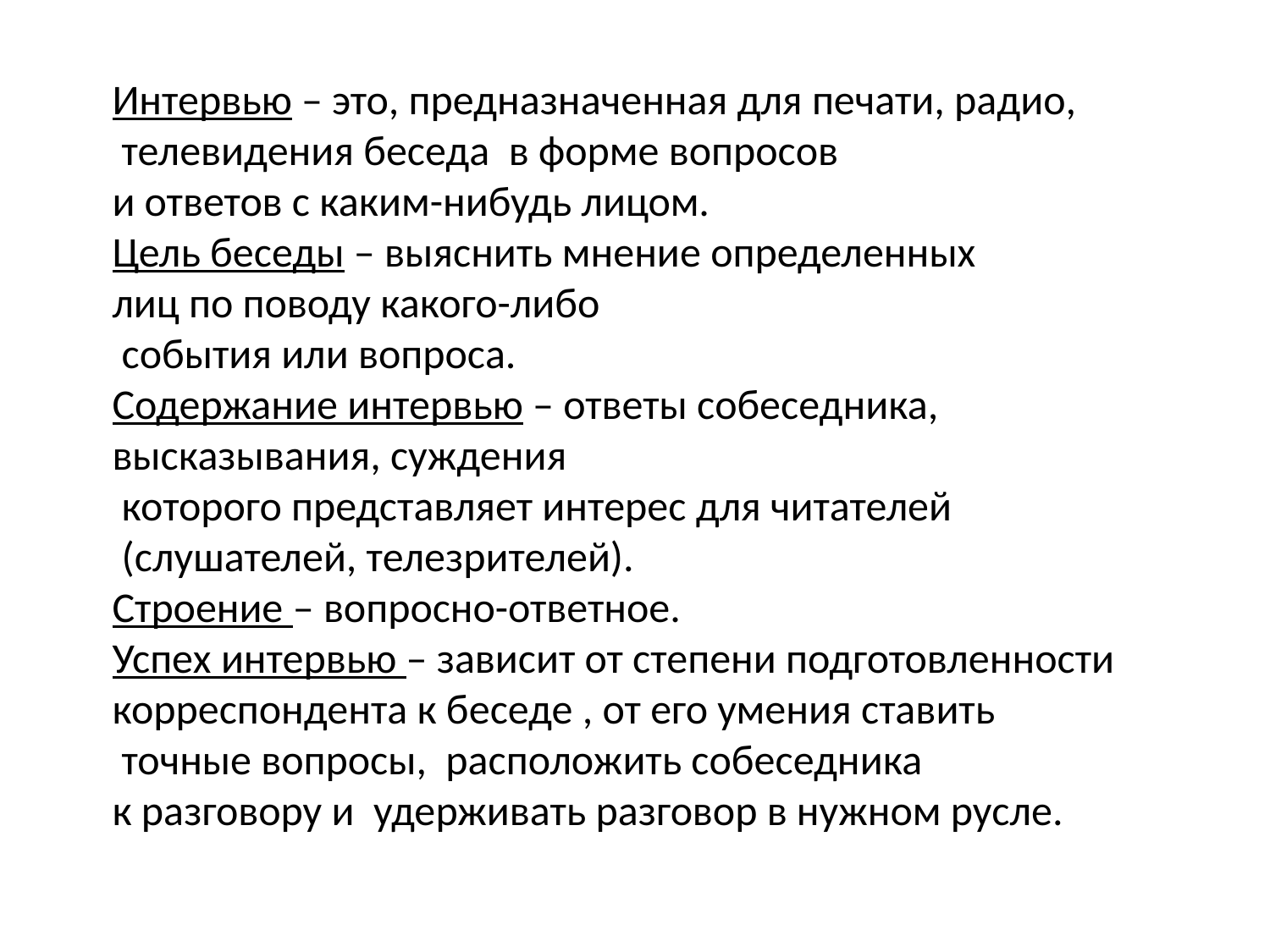

Интервью – это, предназначенная для печати, радио,
 телевидения беседа  в форме вопросов
и ответов с каким-нибудь лицом.
Цель беседы – выяснить мнение определенных
лиц по поводу какого-либо
 события или вопроса.
Содержание интервью – ответы собеседника,
высказывания, суждения
 которого представляет интерес для читателей
 (слушателей, телезрителей).
Строение – вопросно-ответное.
Успех интервью – зависит от степени подготовленности
корреспондента к беседе , от его умения ставить
 точные вопросы,  расположить собеседника
к разговору и  удерживать разговор в нужном русле.